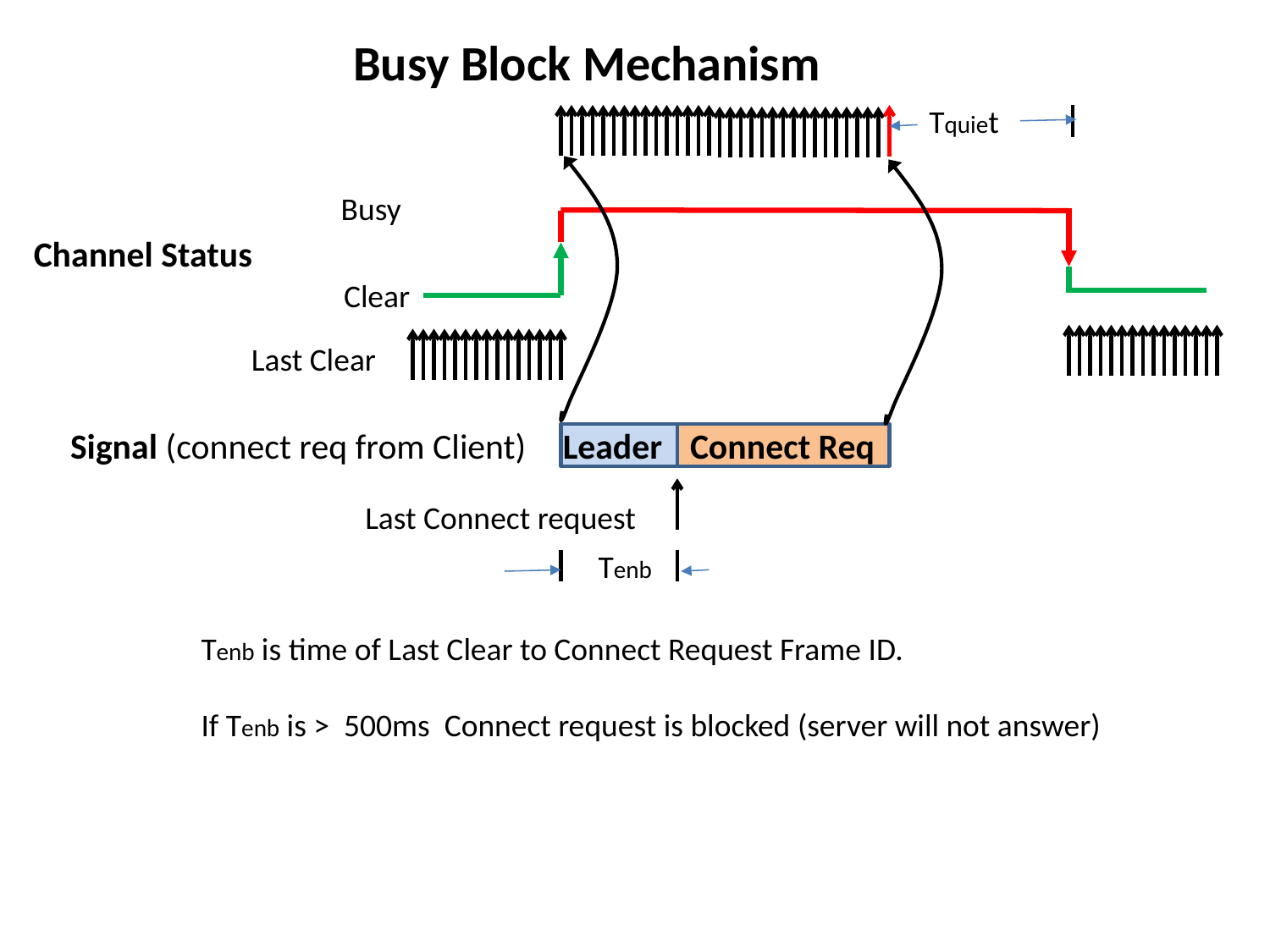

Busy Block Mechanism
Tquiet

Busy
Channel Status
Clear
Last Clear
Signal (connect req from Client)
Leader
Connect Req

Last Connect request
Tenb

Tenb is time of Last Clear to Connect Request Frame ID.

If Tenb is >  500ms  Connect request is blocked (server will not answer)